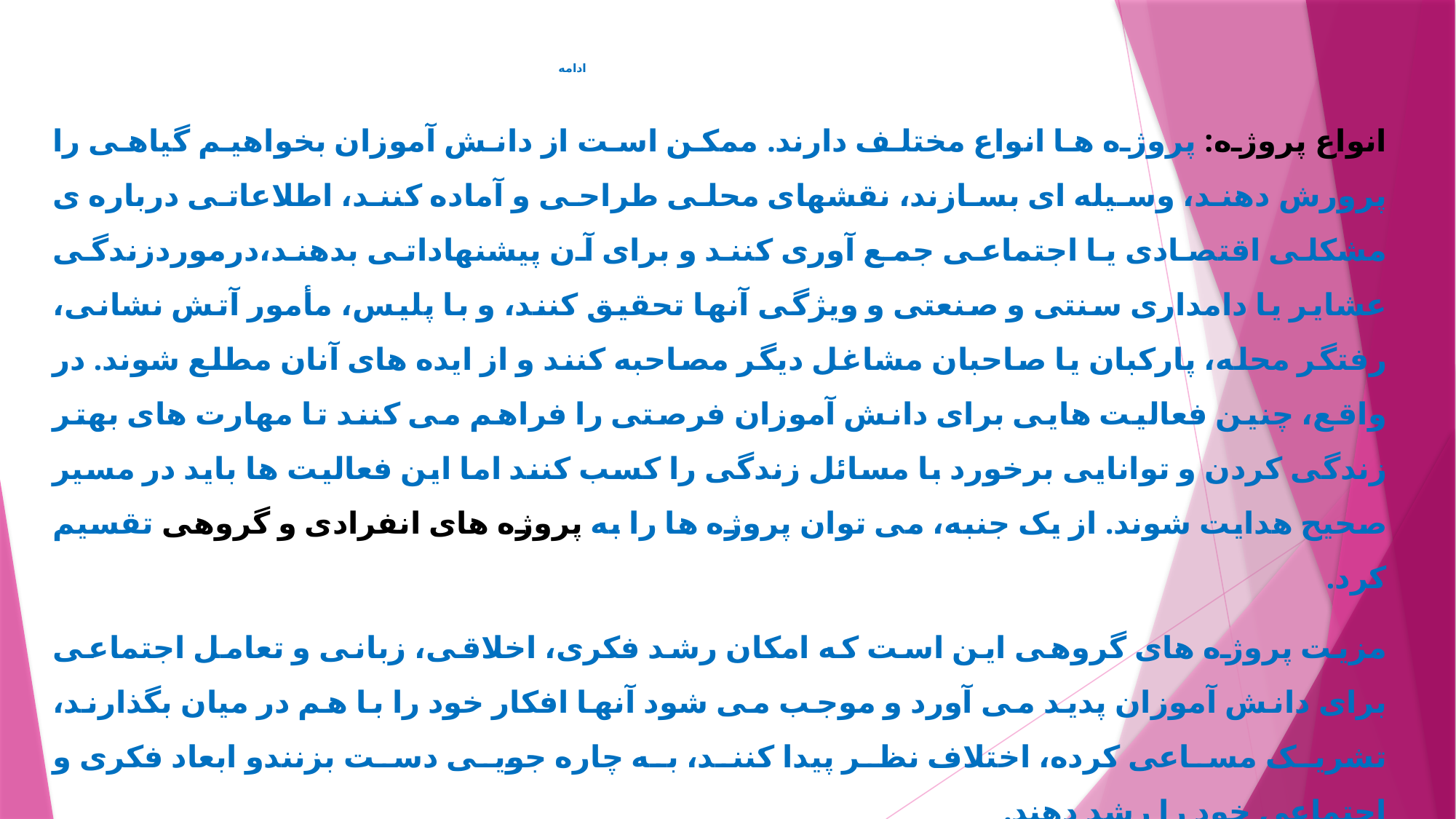

# ادامه
انواع پروژه: پروژه ها انواع مختلف دارند. ممکن است از دانش آموزان بخواهيم گياهی را پرورش دهند، وسيله ای بسازند، نقشهای محلی طراحی و آماده کنند، اطلاعاتی درباره ی مشکلی اقتصادی يا اجتماعی جمع آوری کنند و برای آن پيشنهاداتی بدهند،درموردزندگی عشاير يا دامداری سنتی و صنعتی و ويژگی آنها تحقيق کنند، و با پليس، مأمور آتش نشانی، رفتگر محله، پارکبان يا صاحبان مشاغل ديگر مصاحبه کنند و از ايده های آنان مطلع شوند. در واقع، چنين فعاليت هايی برای دانش آموزان فرصتی را فراهم می کنند تا مهارت های بهتر زندگی کردن و توانايی برخورد با مسائل زندگی را کسب کنند اما اين فعاليت ها بايد در مسير صحيح هدايت شوند. از يک جنبه، می توان پروژه ها را به پروژه های انفرادی و گروهی تقسيم کرد.
مزیت پروژه های گروهی اين است که امکان رشد فکری، اخلاقی، زبانی و تعامل اجتماعی برای دانش آموزان پديد می آورد و موجب می شود آنها افکار خود را با هم در ميان بگذارند، تشريک مساعی کرده، اختلاف نظر پيدا کنند، به چاره جويی دست بزنندو ابعاد فکری و اجتماعی خود را رشد دهند.